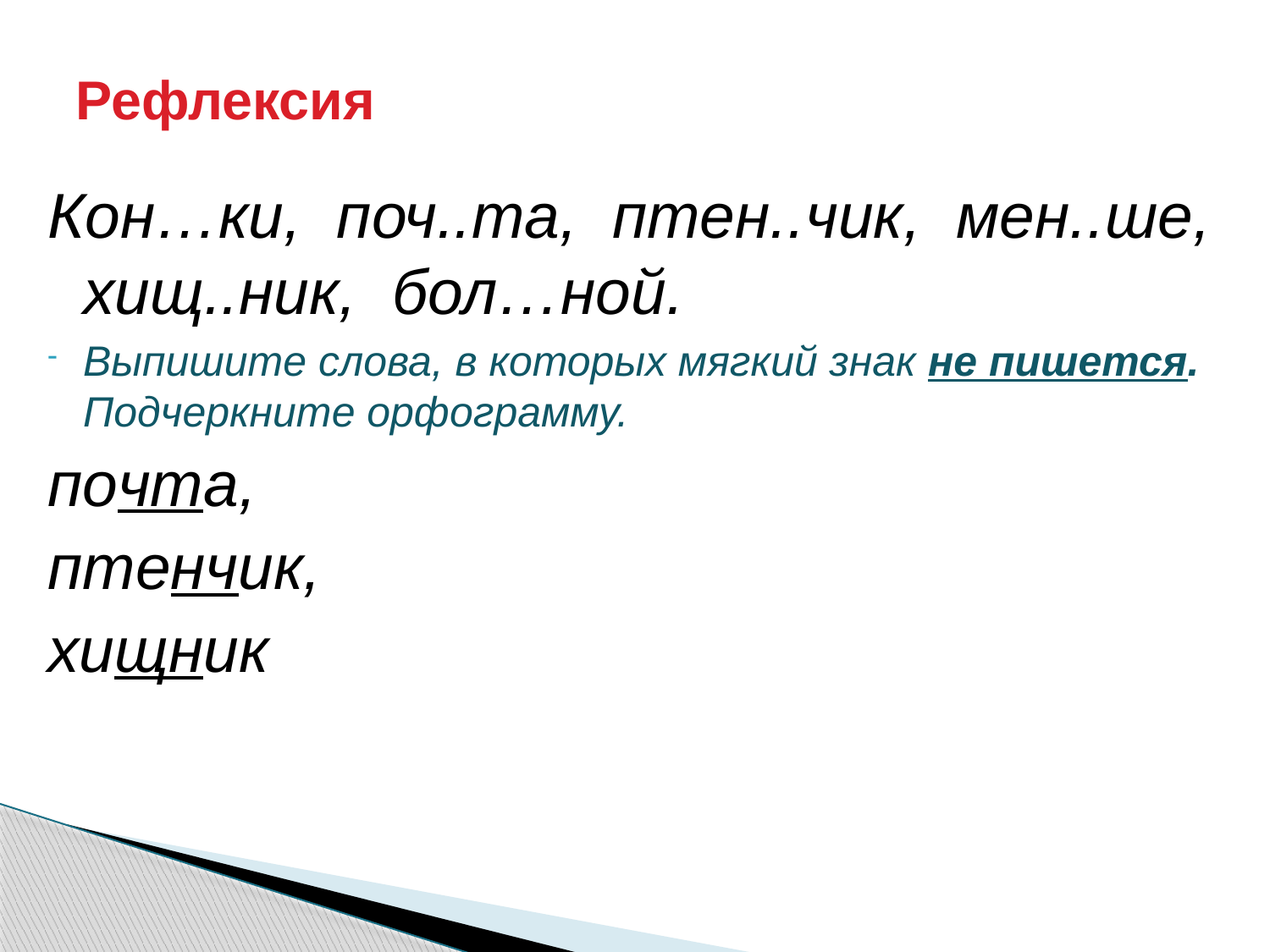

# Рефлексия
Кон…ки,  поч..та,  птен..чик,  мен..ше, хищ..ник,  бол…ной.
Выпишите слова, в которых мягкий знак не пишется. Подчеркните орфограмму.
почта,
птенчик,
хищник